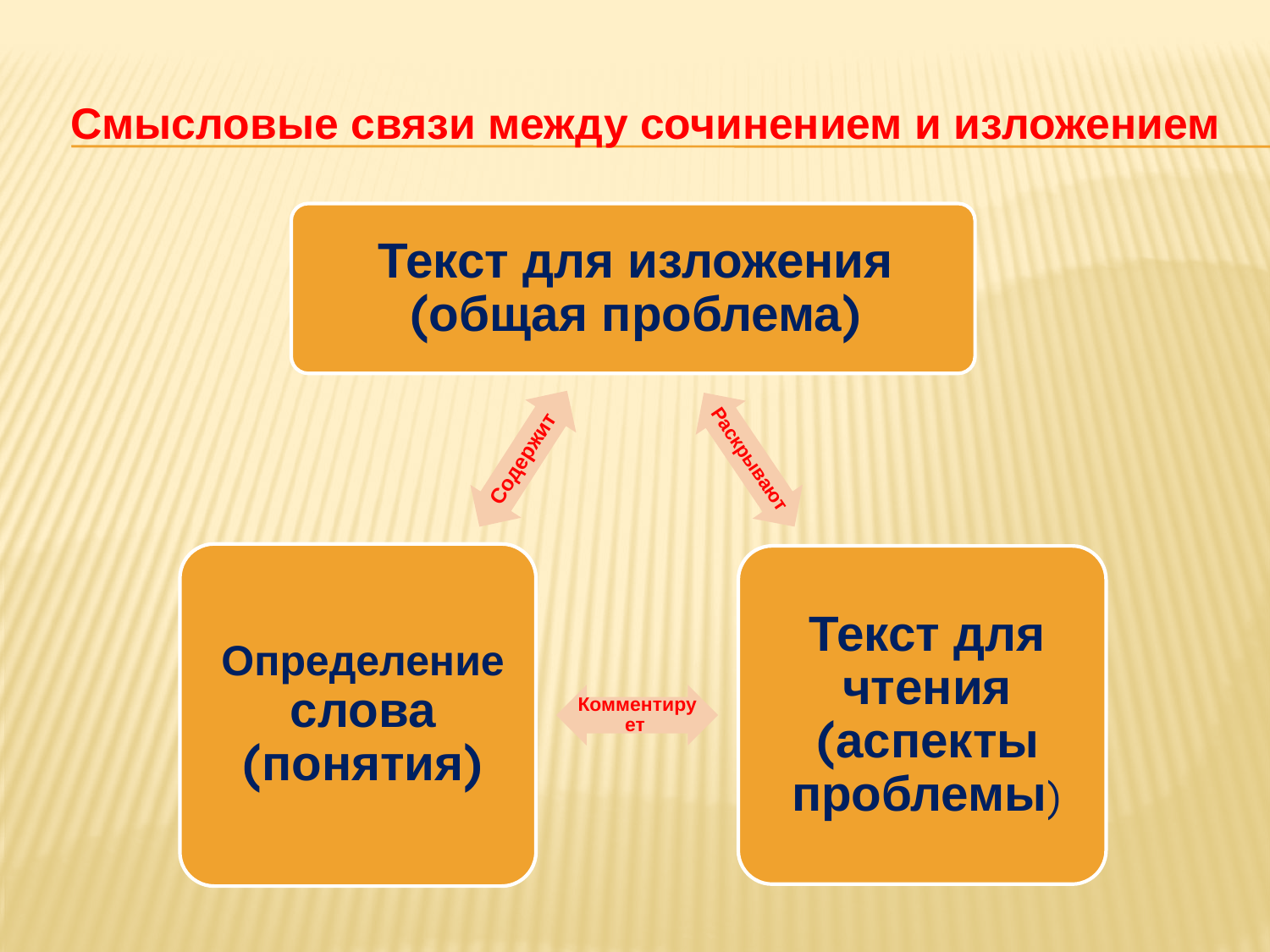

# Смысловые связи между сочинением и изложением
Текст для изложения (общая проблема)
Раскрывают
Текст для чтения (аспекты проблемы)
Комментирует
Определение слова (понятия)
Содержит